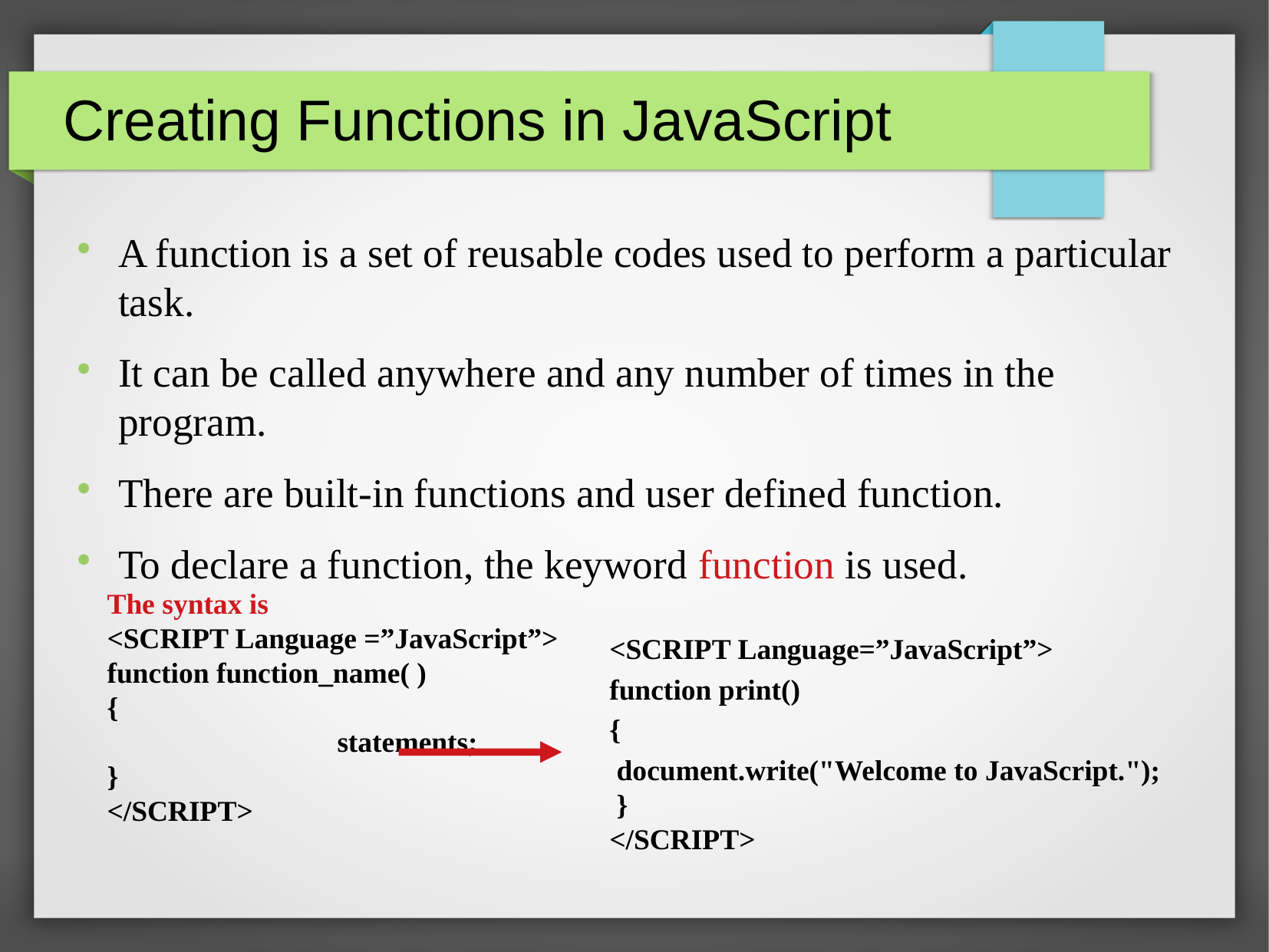

Creating Functions in JavaScript
A function is a set of reusable codes used to perform a particular task.
It can be called anywhere and any number of times in the program.
There are built-in functions and user defined function.
To declare a function, the keyword function is used.

The syntax is
<SCRIPT Language =”JavaScript”>
function function_name( )
{
		statements;
}
</SCRIPT>
<SCRIPT Language=”JavaScript”>
function print()
{
 document.write("Welcome to JavaScript.");
 }
</SCRIPT>